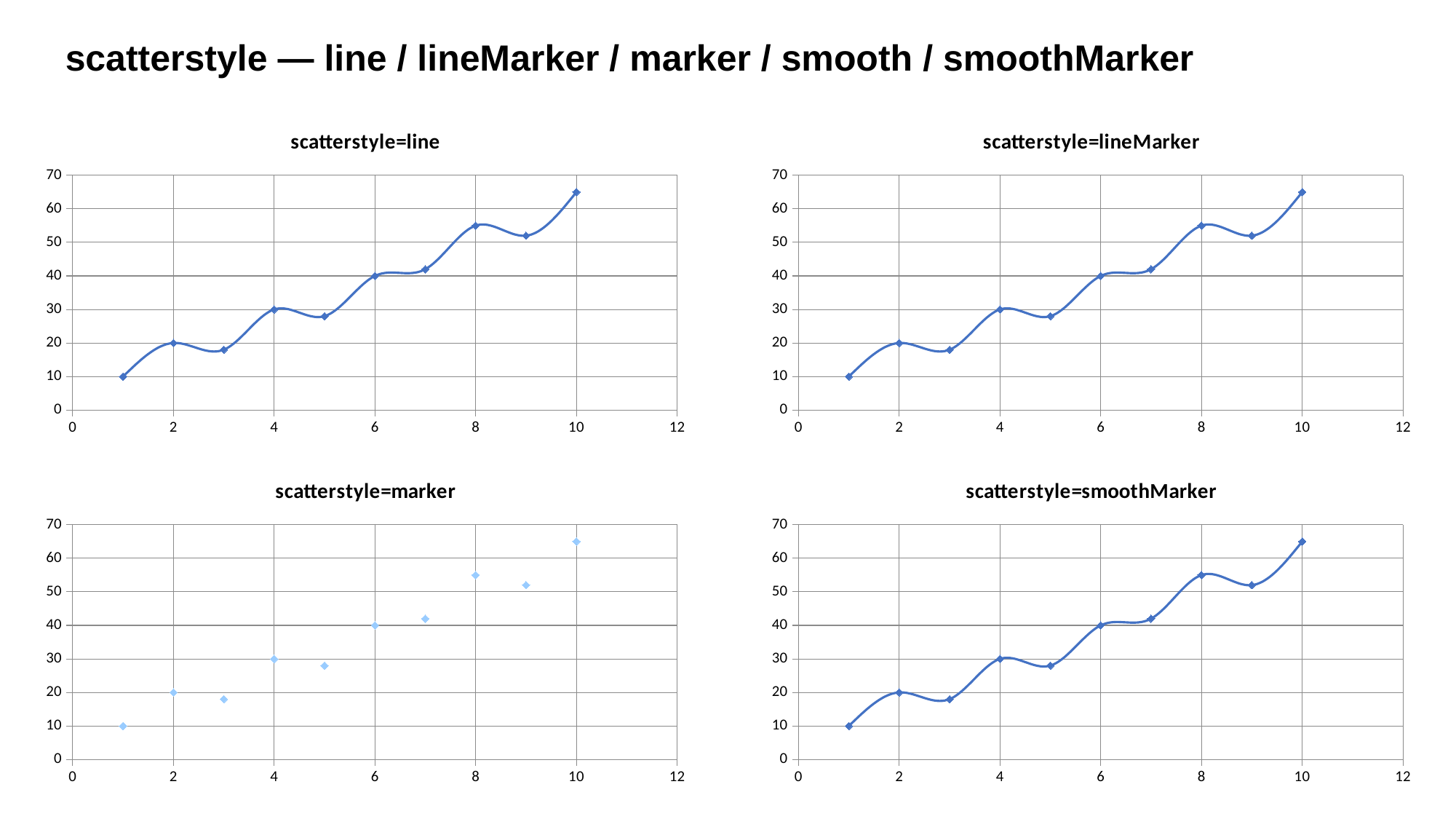

scatterstyle — line / lineMarker / marker / smooth / smoothMarker

### Chart: scatterstyle=line

| Category |  |
|---|---|

### Chart: scatterstyle=lineMarker

| Category |  |
|---|---|

### Chart: scatterstyle=marker

| Category |  |
|---|---|

### Chart: scatterstyle=smoothMarker

| Category |  |
|---|---|